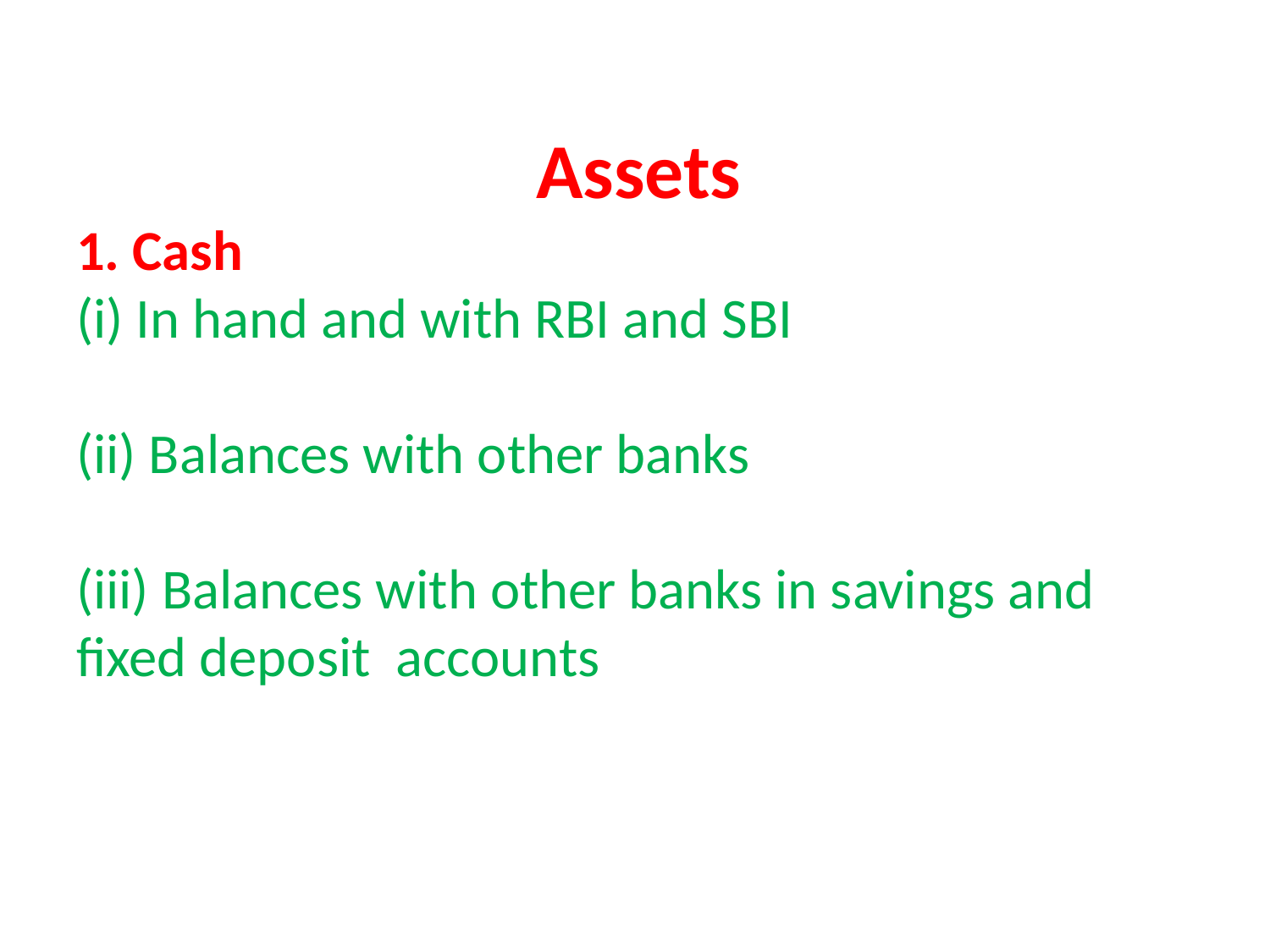

# Assets 1. Cash (i) In hand and with RBI and SBI (ii) Balances with other banks (iii) Balances with other banks in savings and fixed deposit  accounts